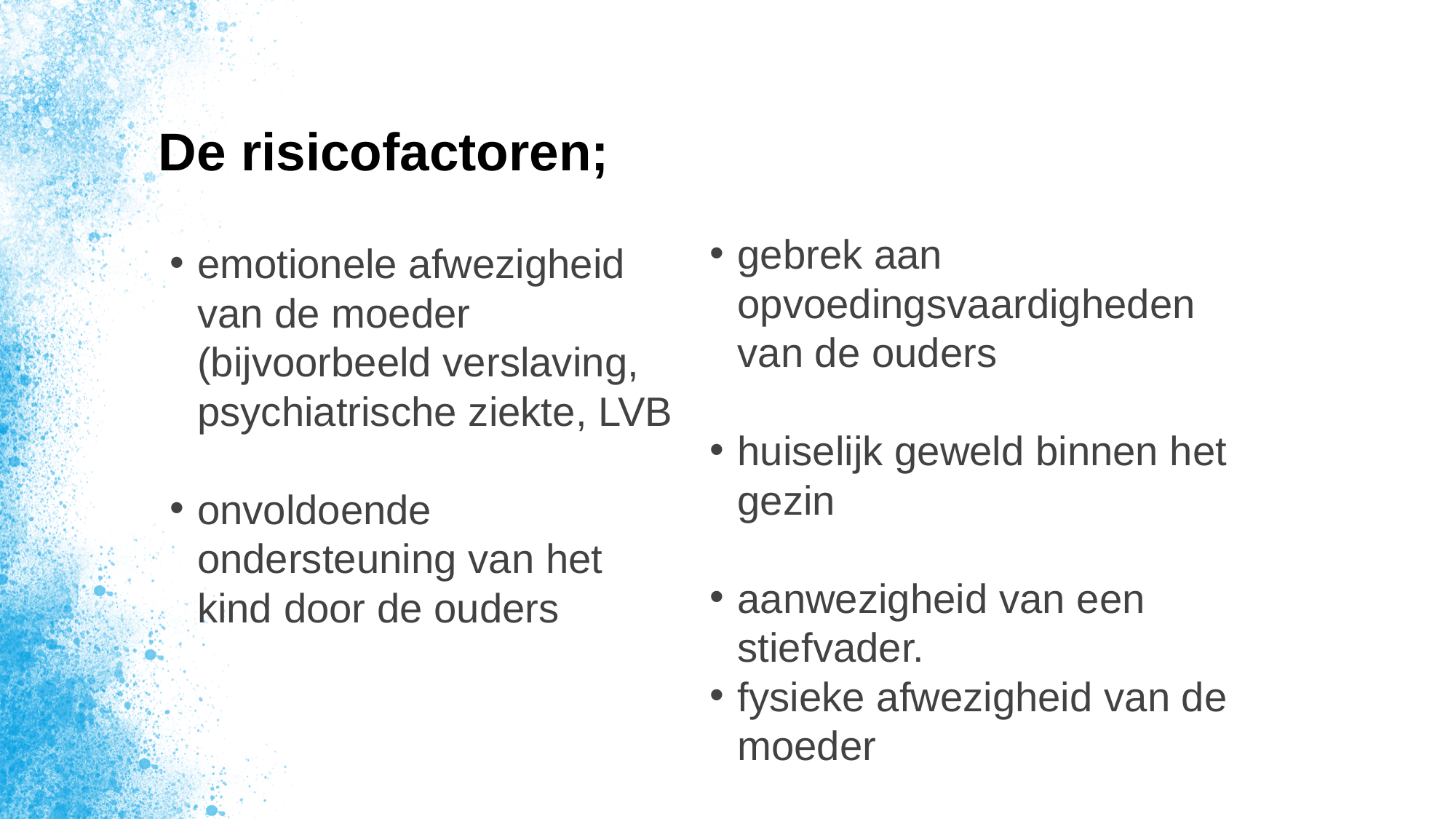

# De risicofactoren;
gebrek aan opvoedingsvaardigheden van de ouders

huiselijk geweld binnen het gezin

aanwezigheid van een stiefvader.
fysieke afwezigheid van de moeder

emotionele afwezigheid van de moeder (bijvoorbeeld verslaving, psychiatrische ziekte, LVB

onvoldoende ondersteuning van het kind door de ouders